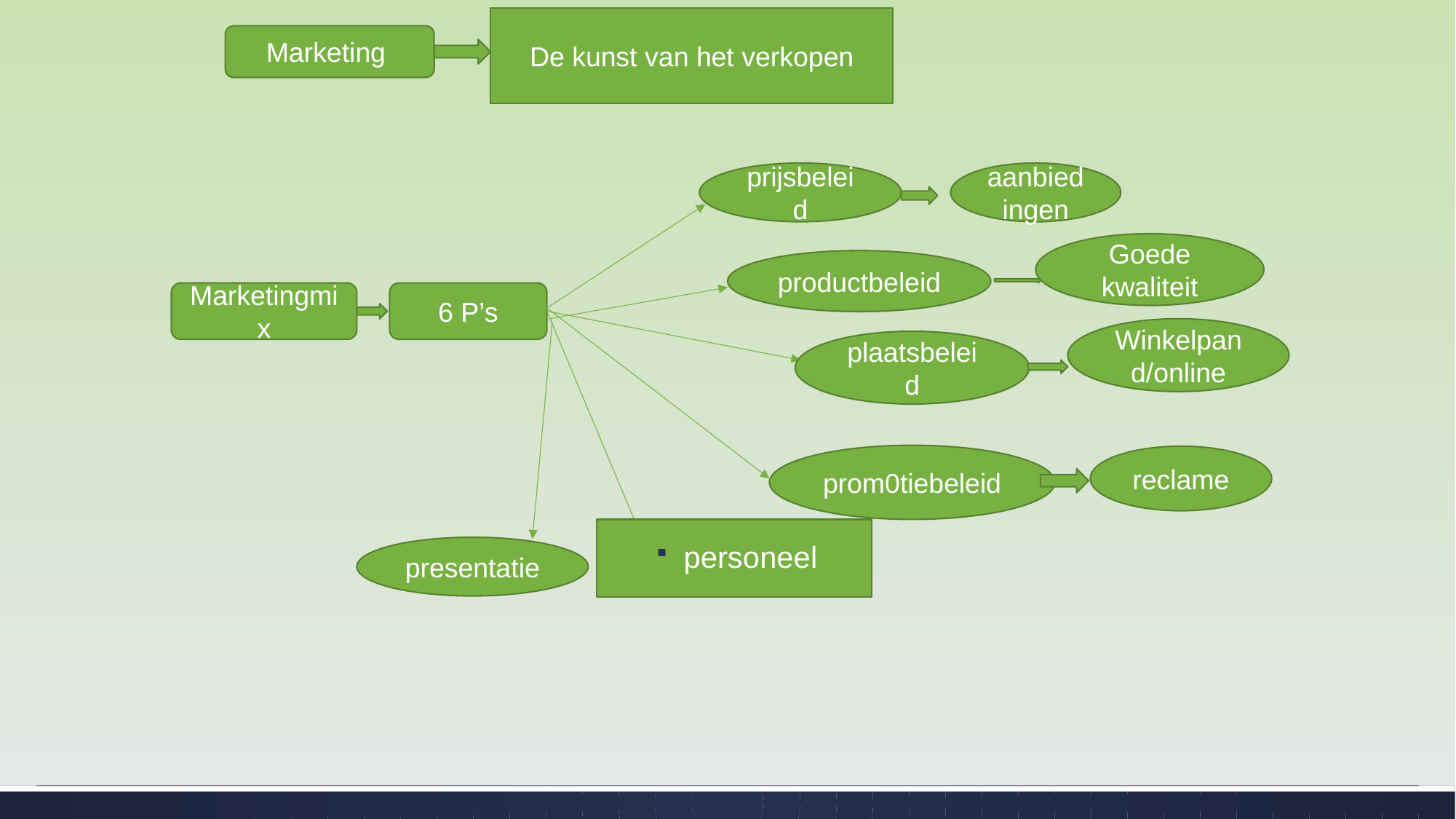

De kunst van het verkopen
Marketing

prijsbeleid
aanbiedingen

Goede kwaliteit
productbeleid

Marketingmix
6 P’s

Winkelpand/online
plaatsbeleid

prom0tiebeleid
reclame

personeel
presentatie